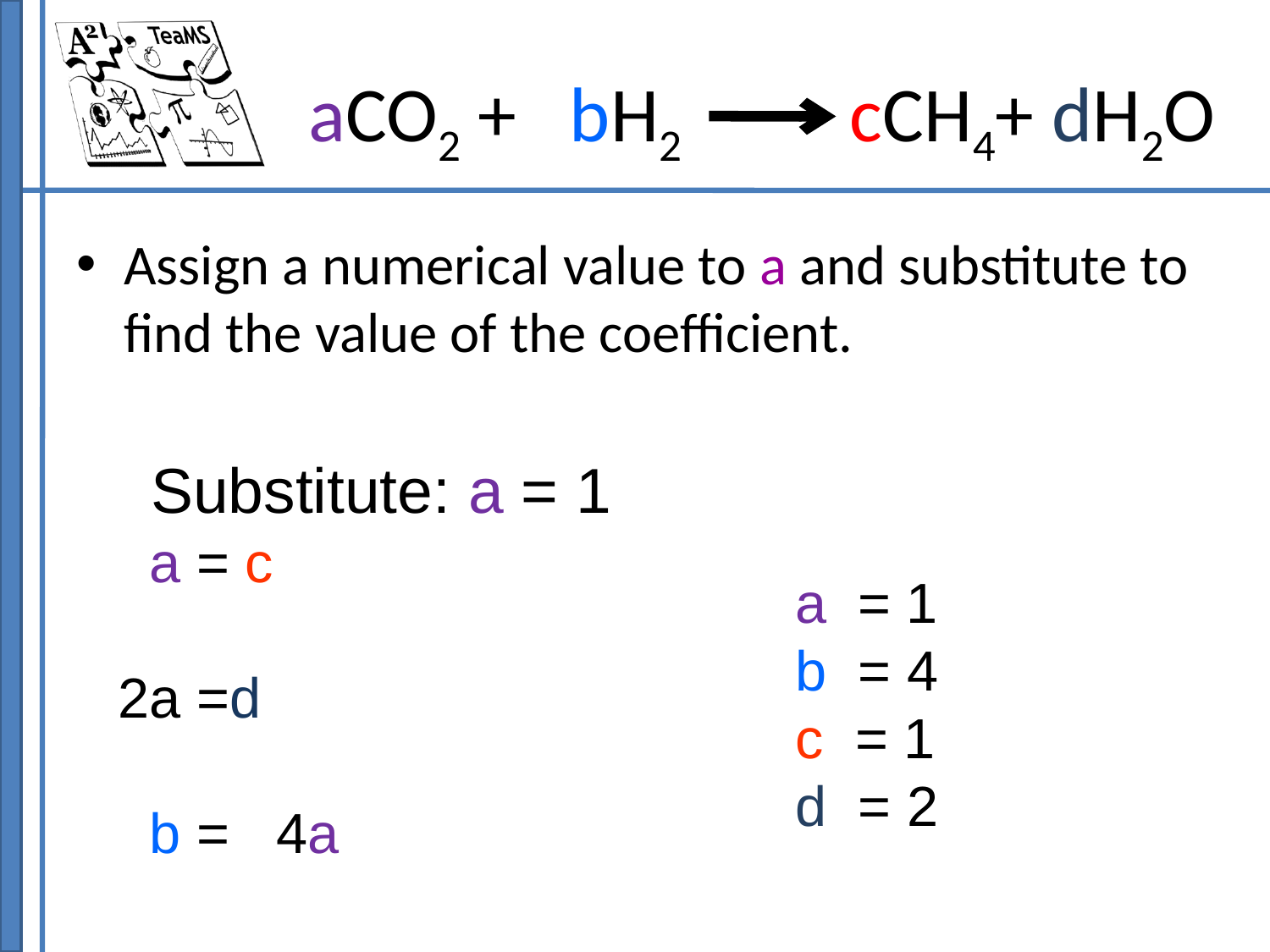

# aCO2 +   bH2          cCH4+ dH2O
Assign a numerical value to a and substitute to find the value of the coefficient.

Substitute: a = 1
  a = c

2a =d

  b =   4a

a  = 1
b  = 4
c  = 1
d  = 2